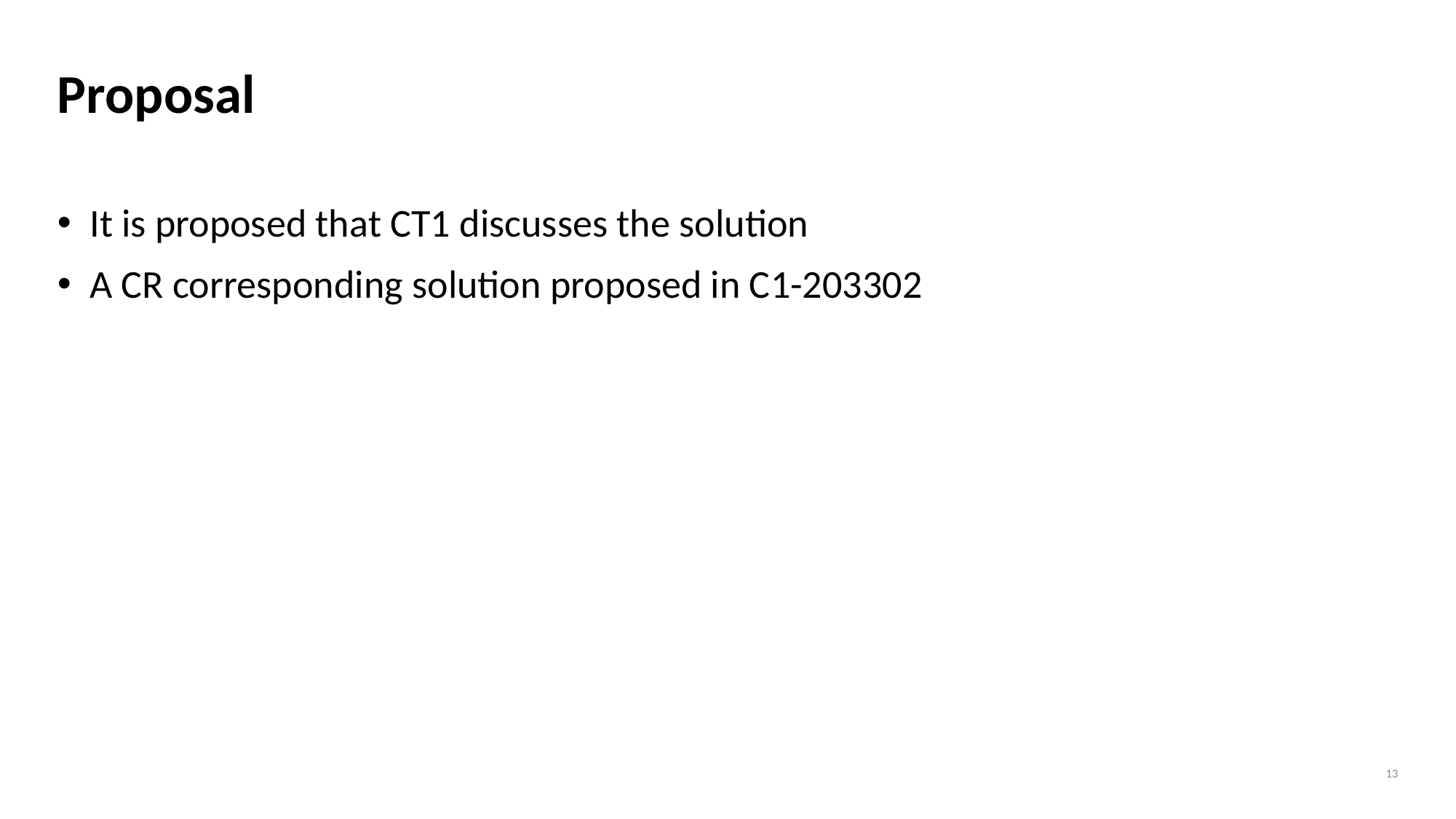

# Proposal
It is proposed that CT1 discusses the solution
A CR corresponding solution proposed in C1-203302

13